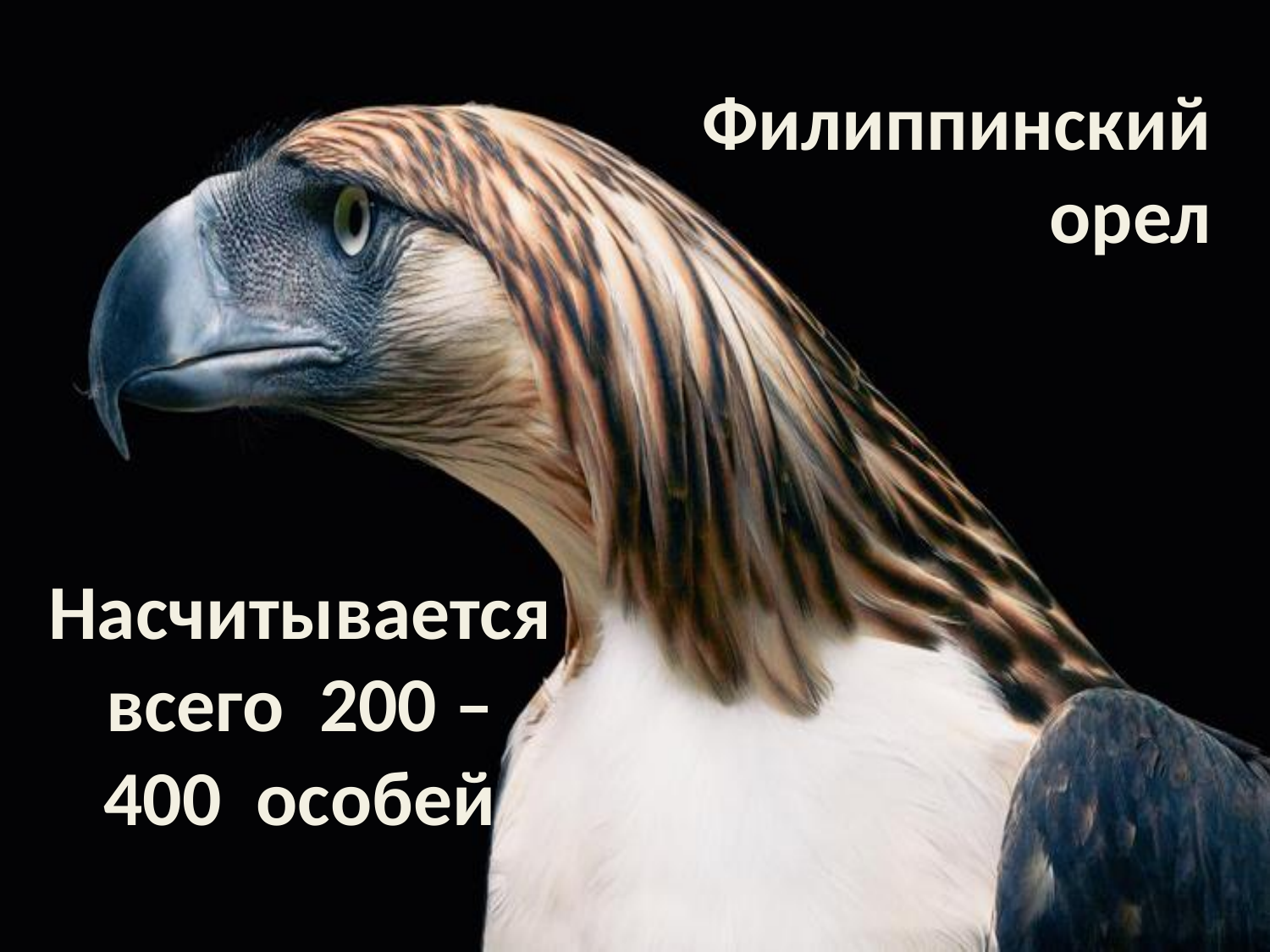

Филиппинский  орел
# Насчитывается всего  200 – 400  особей